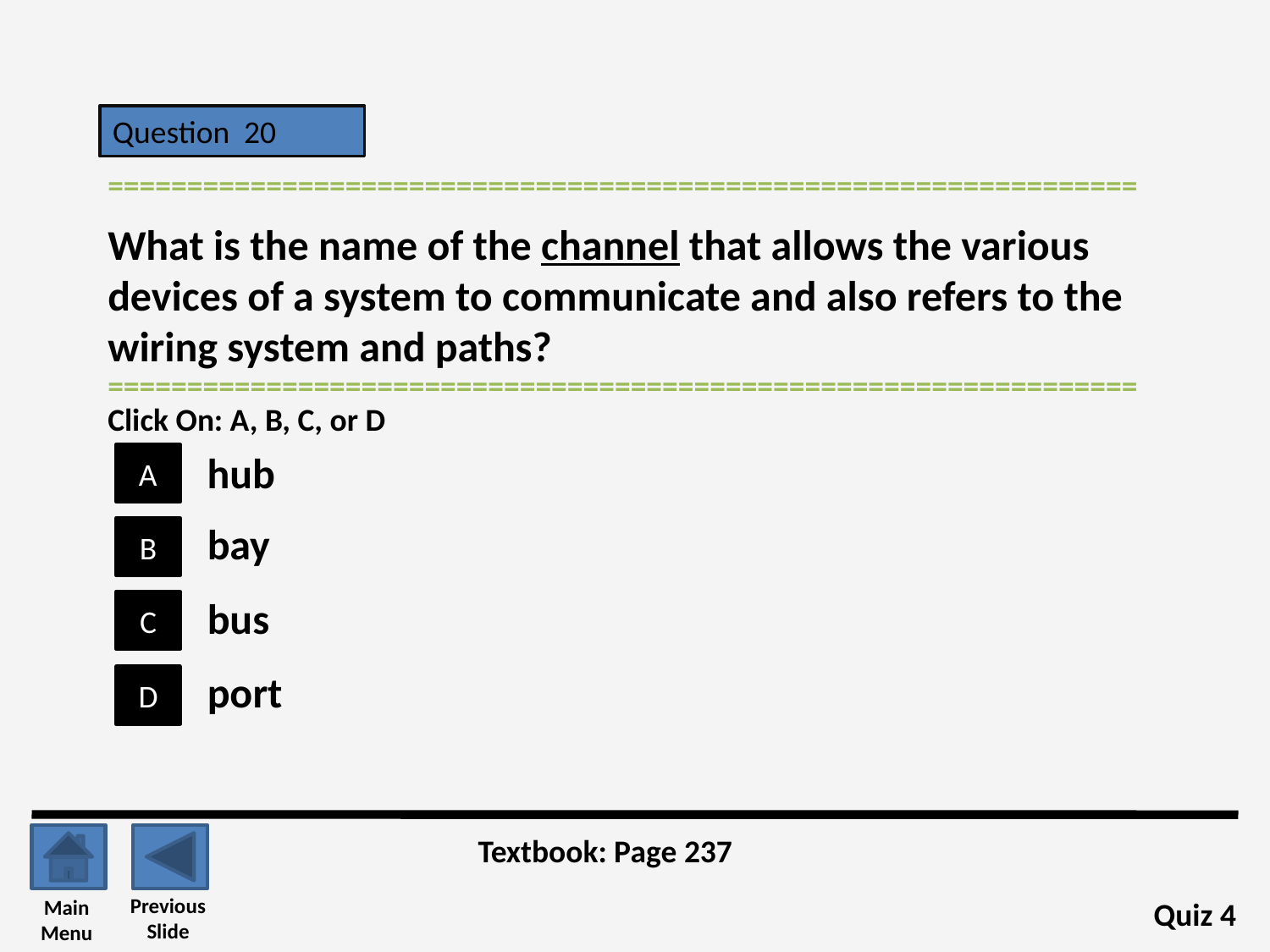

Question  20
=================================================================
What is the name of the channel that allows the various devices of a system to communicate and also refers to the wiring system and paths?
=================================================================
Click On: A, B, C, or D

hub
A
bay
B
bus
C
port
D

Textbook: Page 237
Previous
Slide
Main
Menu
Quiz 4